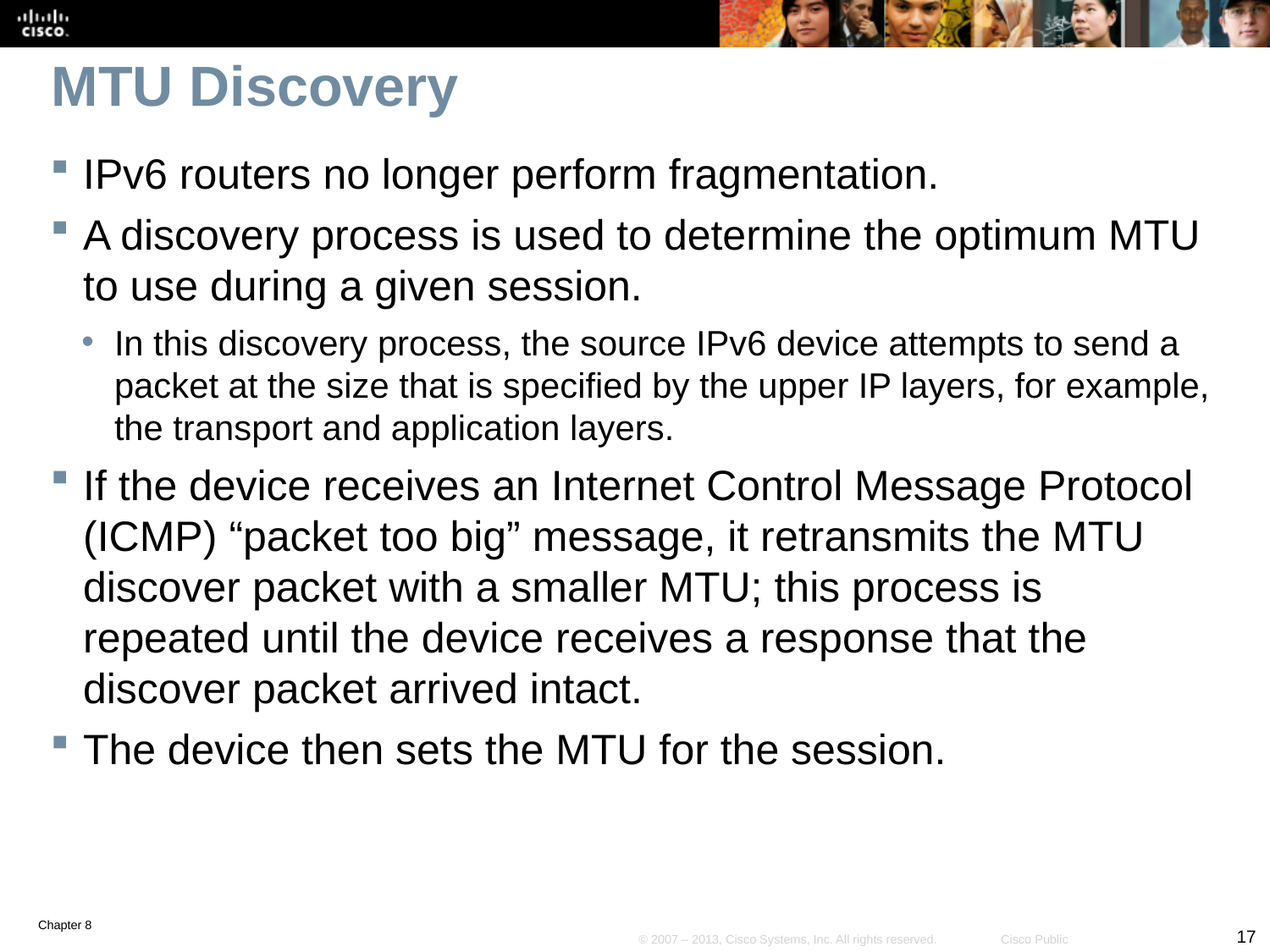

# MTU Discovery
IPv6 routers no longer perform fragmentation.
A discovery process is used to determine the optimum MTU to use during a given session.
In this discovery process, the source IPv6 device attempts to send a packet at the size that is specified by the upper IP layers, for example, the transport and application layers.
If the device receives an Internet Control Message Protocol (ICMP) “packet too big” message, it retransmits the MTU discover packet with a smaller MTU; this process is repeated until the device receives a response that the discover packet arrived intact.
The device then sets the MTU for the session.